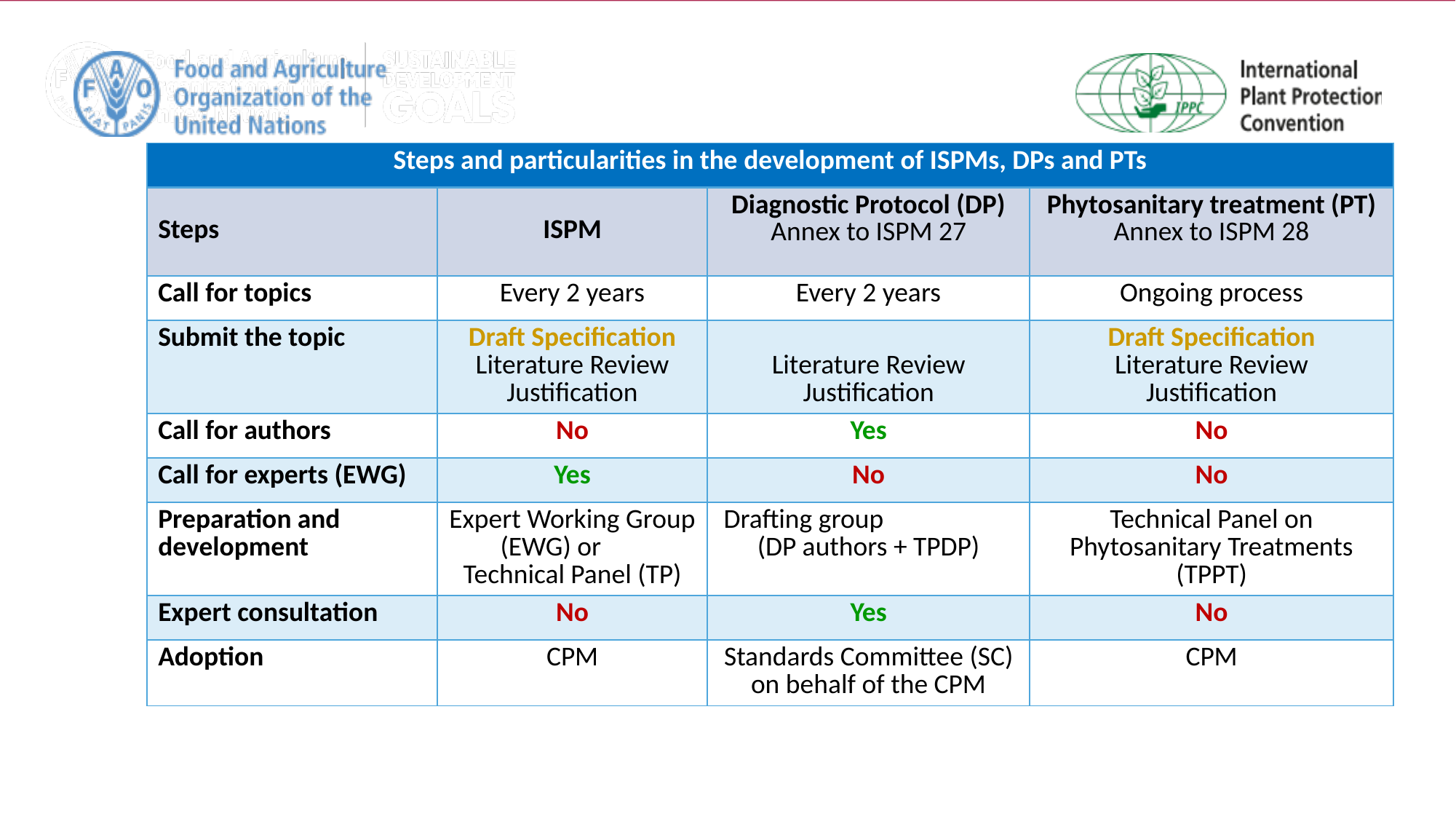

| Steps and particularities in the development of ISPMs, DPs and PTs |  |  |  |
| --- | --- | --- | --- |
| Steps | ISPM | Diagnostic Protocol (DP) Annex to ISPM 27 | Phytosanitary treatment (PT) Annex to ISPM 28 |
| Call for topics | Every 2 years | Every 2 years | Ongoing process |
| Submit the topic | Draft Specification Literature Review Justification | Literature Review Justification | Draft Specification Literature Review Justification |
| Call for authors | No | Yes | No |
| Call for experts (EWG) | Yes | No | No |
| Preparation and development | Expert Working Group (EWG) or Technical Panel (TP) | Drafting group (DP authors + TPDP) | Technical Panel on Phytosanitary Treatments (TPPT) |
| Expert consultation | No | Yes | No |
| Adoption | CPM | Standards Committee (SC) on behalf of the CPM | CPM |